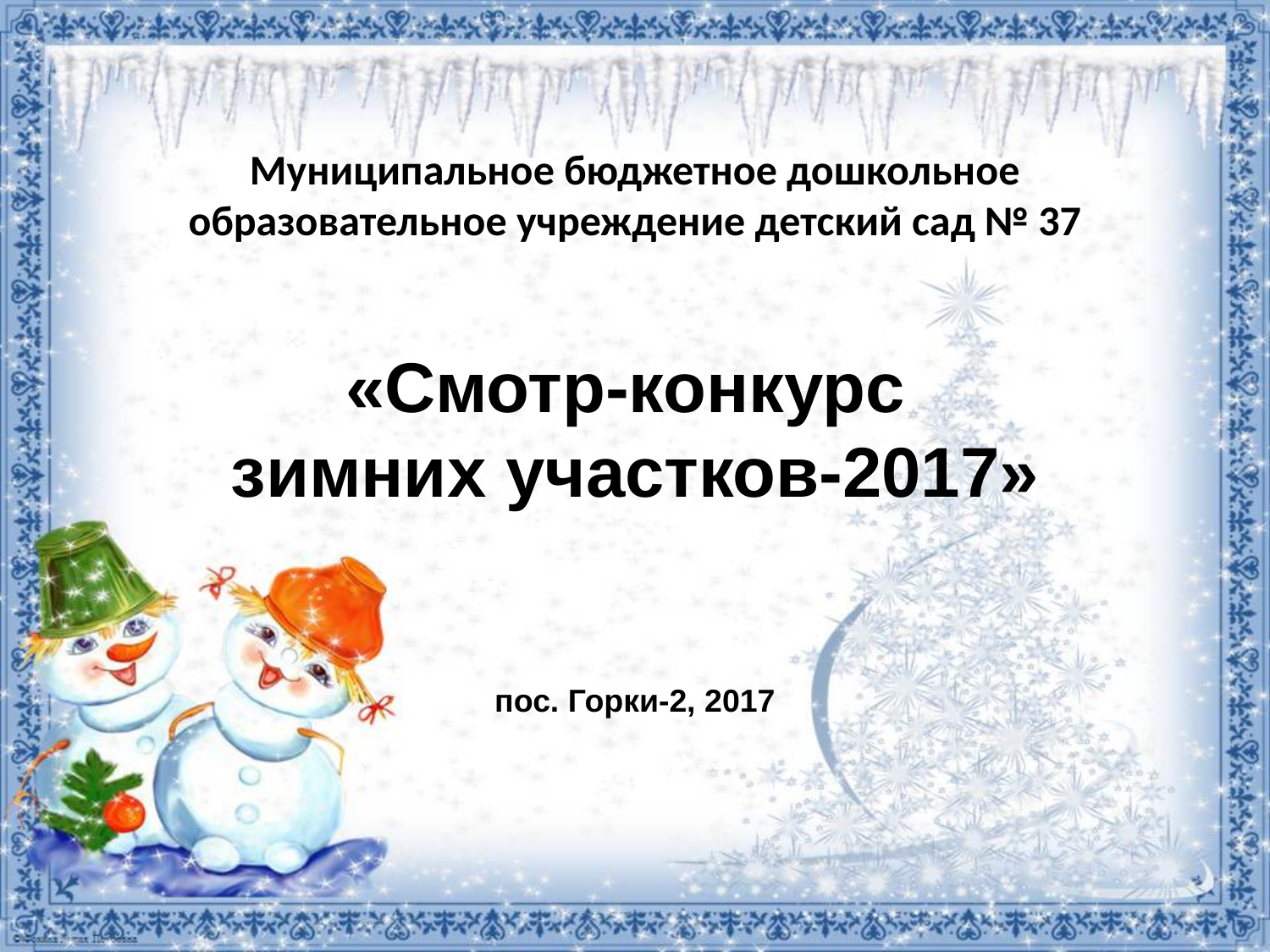

# Муниципальное бюджетное дошкольное образовательное учреждение детский сад № 37
«Смотр-конкурс
зимних участков-2017»

пос. Горки-2, 2017